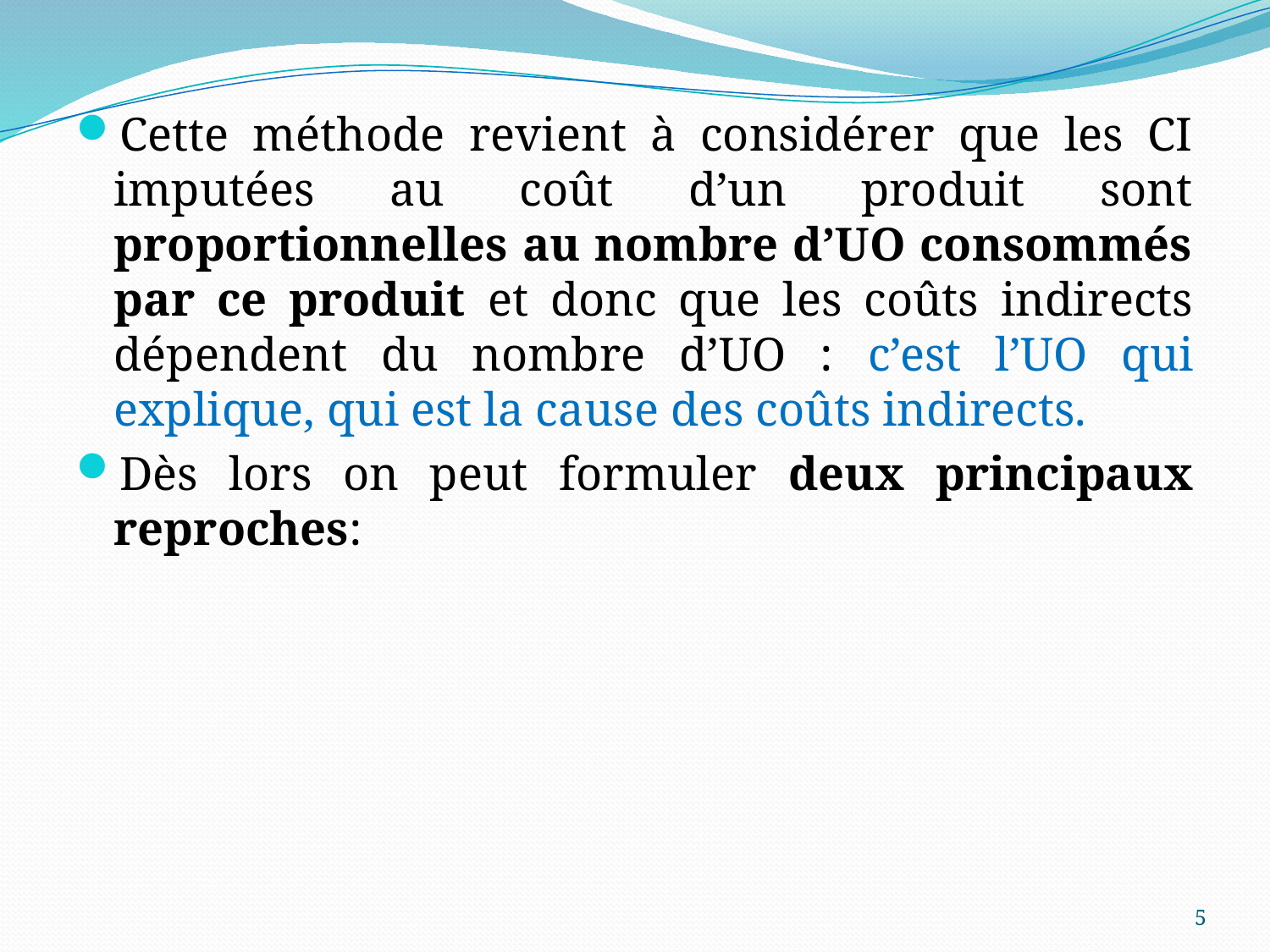

Cette méthode revient à considérer que les CI imputées au coût d’un produit sont proportionnelles au nombre d’UO consommés par ce produit et donc que les coûts indirects dépendent du nombre d’UO : c’est l’UO qui explique, qui est la cause des coûts indirects.
Dès lors on peut formuler deux principaux reproches:
5